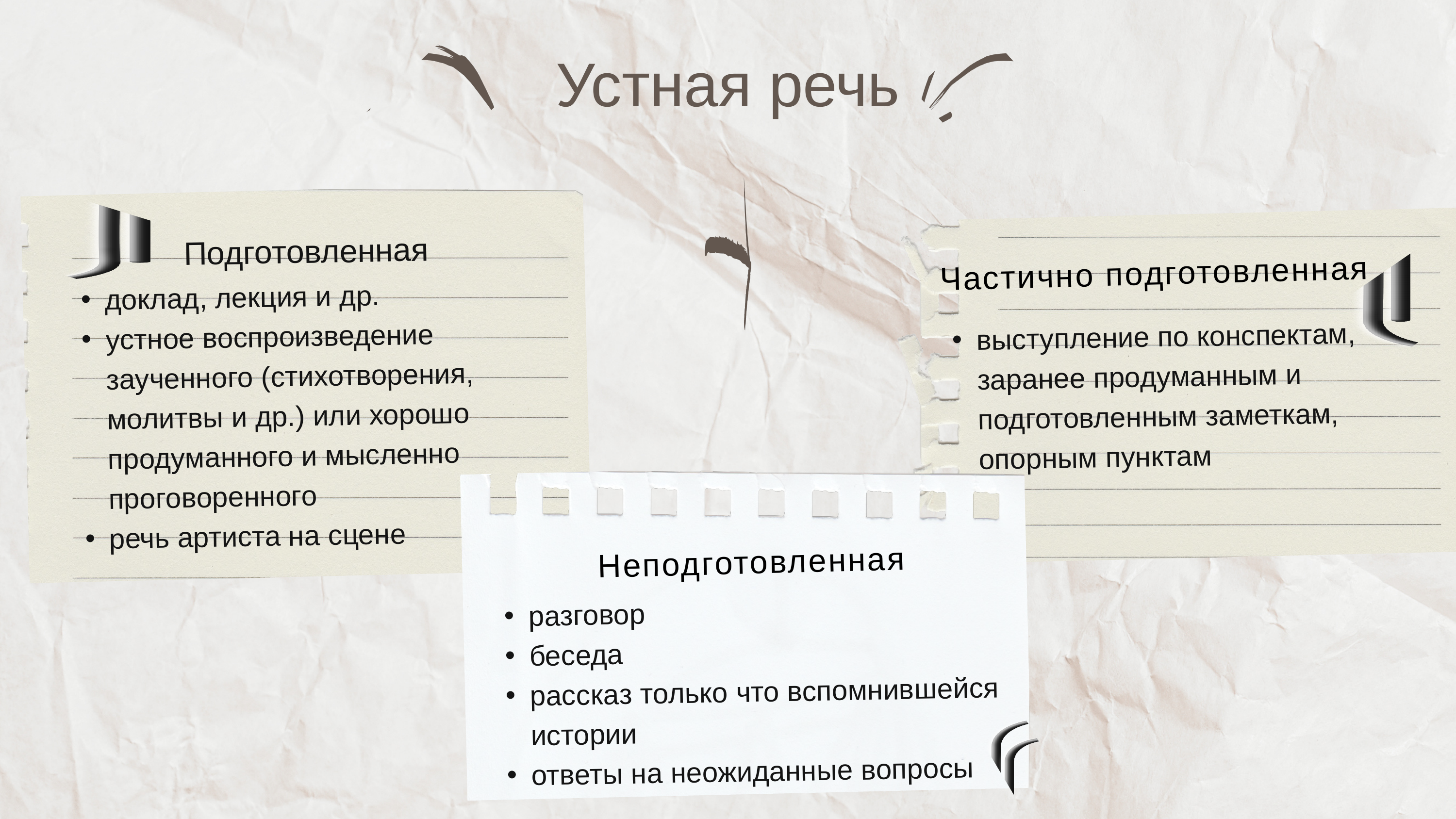

Устная речь

Подготовленная

Частично подготовленная
доклад, лекция и др.
устное воспроизведение заученного (стихотворения, молитвы и др.) или хорошо продуманного и мысленно проговоренного
речь артиста на сцене

выступление по конспектам, заранее продуманным и подготовленным заметкам, опорным пунктам

Неподготовленная
разговор
беседа
рассказ только что вспомнившейся истории
ответы на неожиданные вопросы